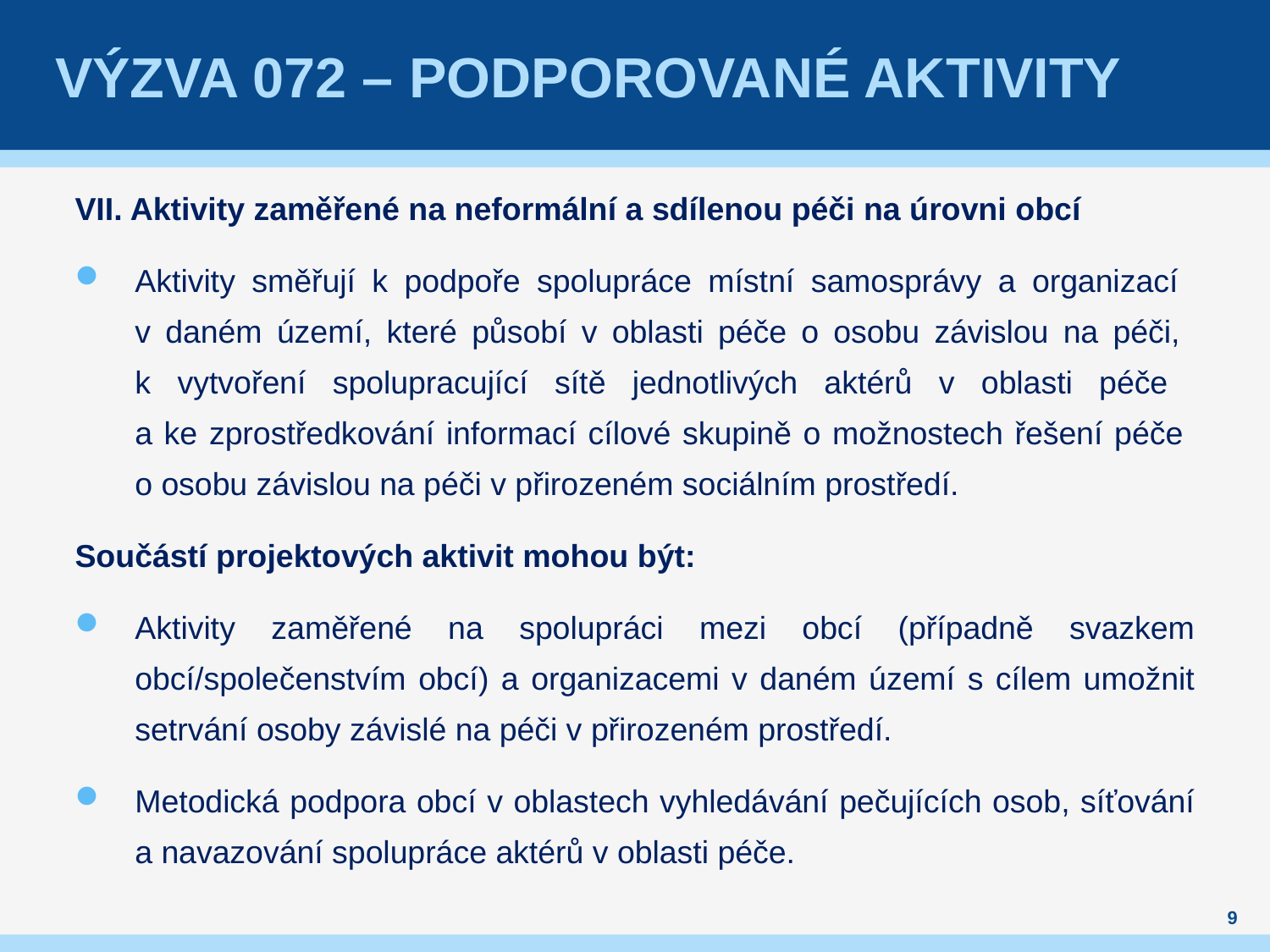

# VÝZVA 072 – PODPOROVANÉ AKTIVITY
VII. Aktivity zaměřené na neformální a sdílenou péči na úrovni obcí
Aktivity směřují k podpoře spolupráce místní samosprávy a organizací
v daném území, které působí v oblasti péče o osobu závislou na péči,
k vytvoření spolupracující sítě jednotlivých aktérů v oblasti péče
a ke zprostředkování informací cílové skupině o možnostech řešení péče
o osobu závislou na péči v přirozeném sociálním prostředí.
Součástí projektových aktivit mohou být:
Aktivity zaměřené na spolupráci mezi obcí (případně svazkem obcí/společenstvím obcí) a organizacemi v daném území s cílem umožnit setrvání osoby závislé na péči v přirozeném prostředí.
Metodická podpora obcí v oblastech vyhledávání pečujících osob, síťování a navazování spolupráce aktérů v oblasti péče.

9